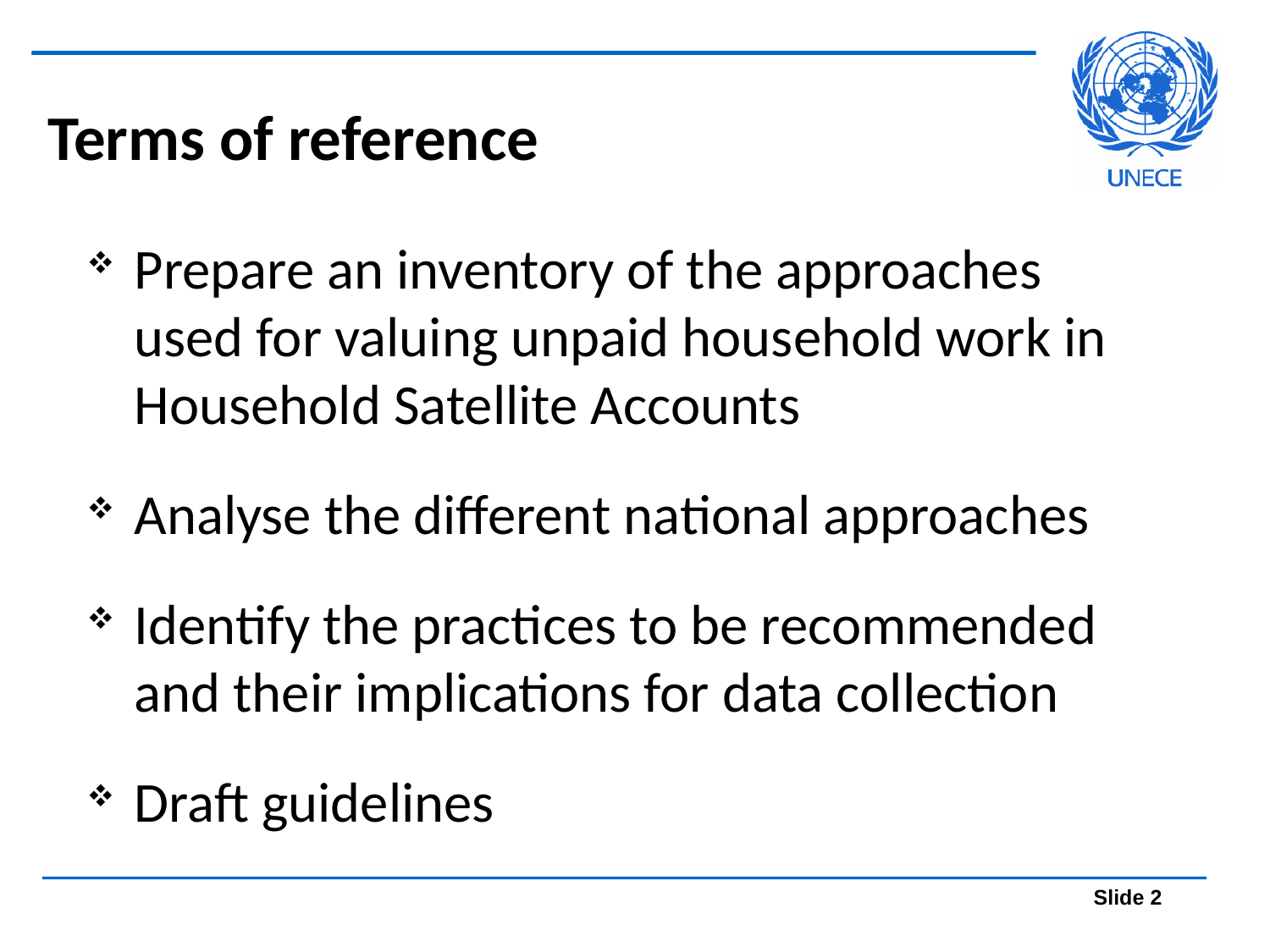

# Terms of reference
Prepare an inventory of the approaches used for valuing unpaid household work in Household Satellite Accounts
Analyse the different national approaches
Identify the practices to be recommended and their implications for data collection
Draft guidelines